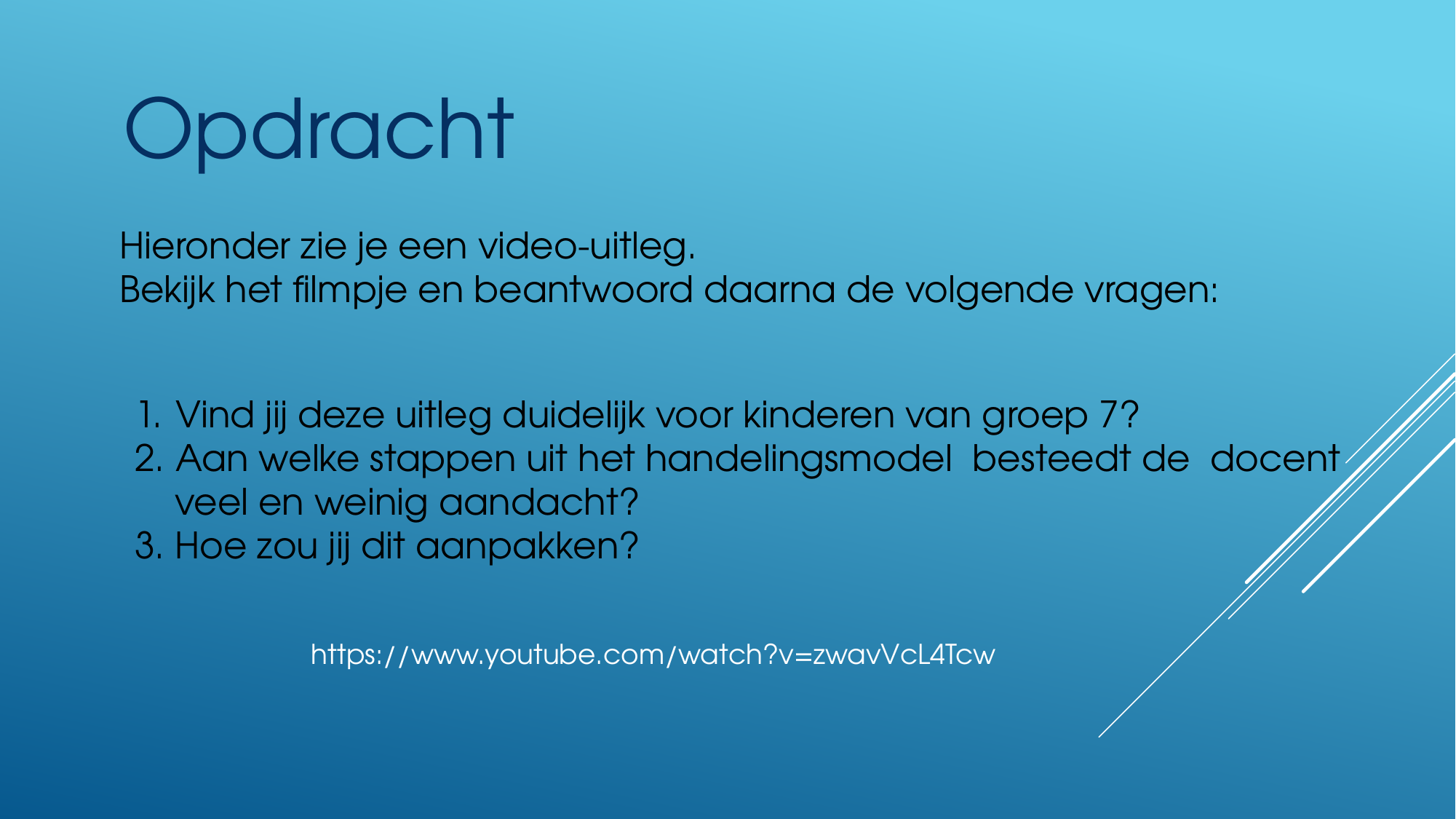

Opdracht
Hieronder zie je een video-uitleg.
Bekijk het filmpje en beantwoord daarna de volgende vragen:
Vind jij deze uitleg duidelijk voor kinderen van groep 7?
Aan welke stappen uit het handelingsmodel  besteedt de  docent
    veel en weinig aandacht?
3. Hoe zou jij dit aanpakken?
https://www.youtube.com/watch?v=zwavVcL4Tcw